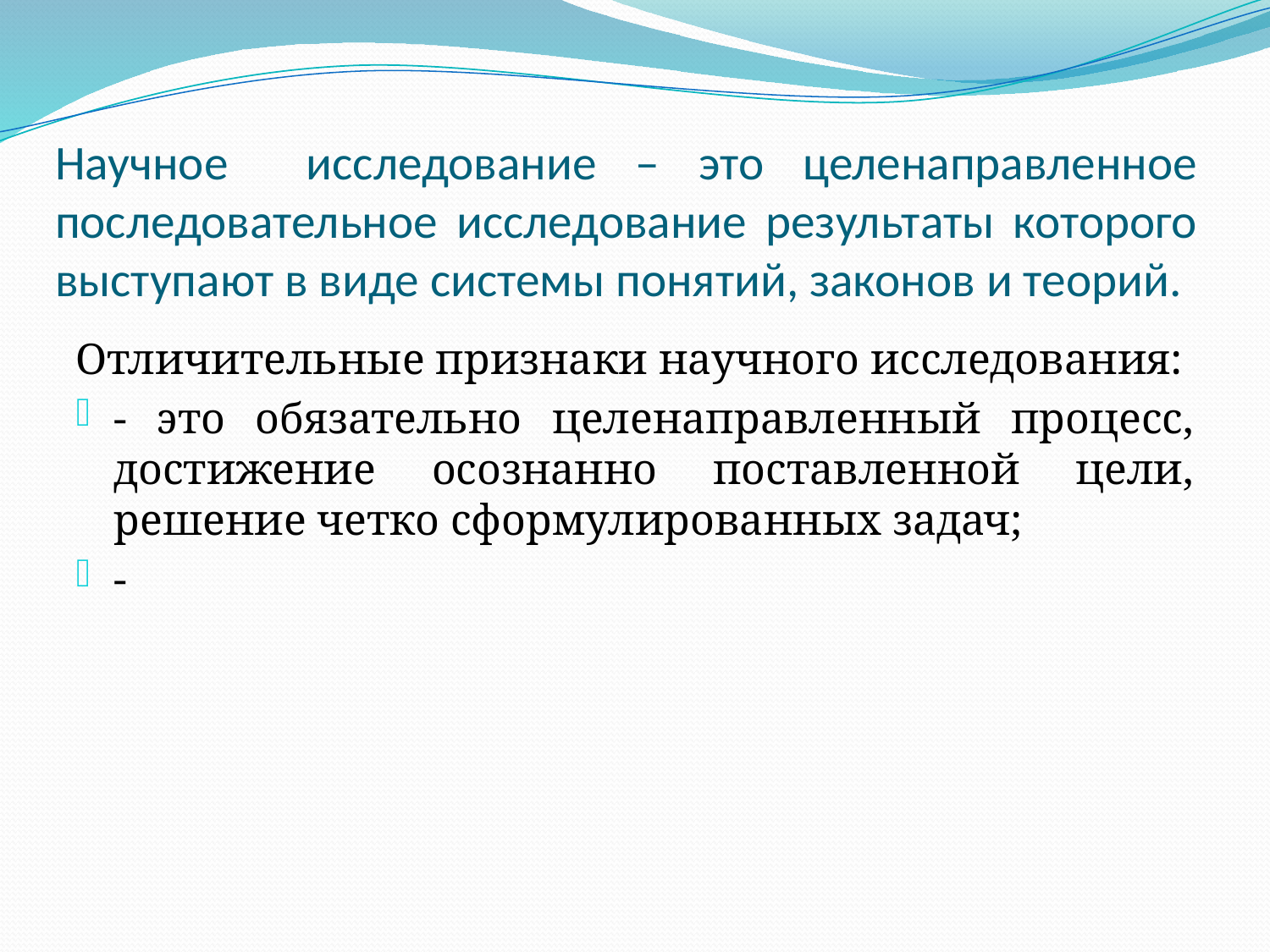

# Научное  исследование – это целенаправленное последовательное исследование результаты которого выступают в виде системы понятий, законов и теорий.
Отличительные признаки научного исследования:
- это обязательно целенаправленный процесс, достижение осознанно поставленной цели, решение четко сформулированных задач;
-